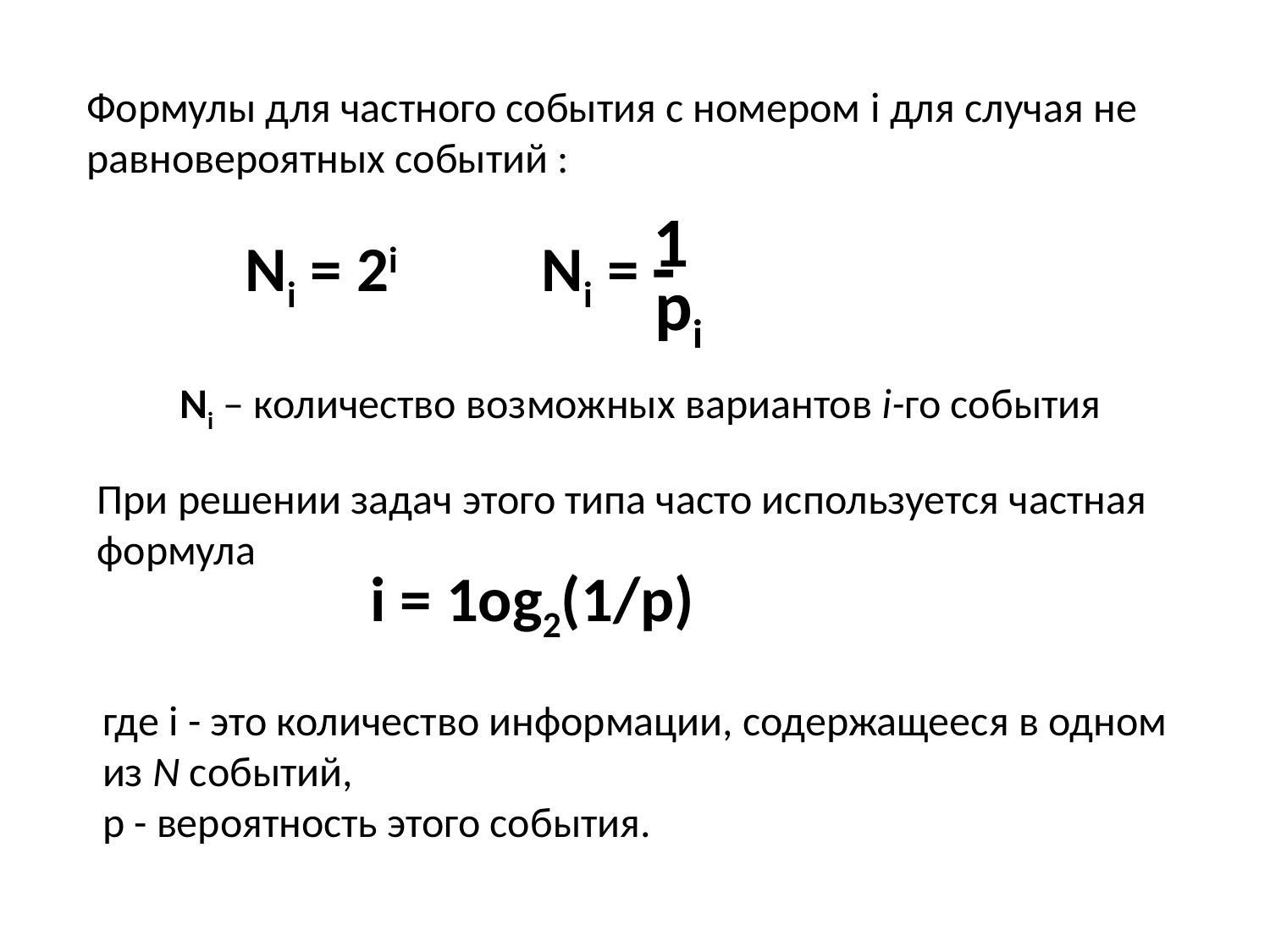

Формулы для частного события с номером i для случая не равновероятных событий :
1
Ni = 2i
Ni = −

pi
Ni – количество возможных вариантов i-го события
При решении задач этого типа часто используется частная формула
i = 1оg2(1/р)
где i - это количество информации, содержащееся в одном из N событий,
р - вероятность этого события.